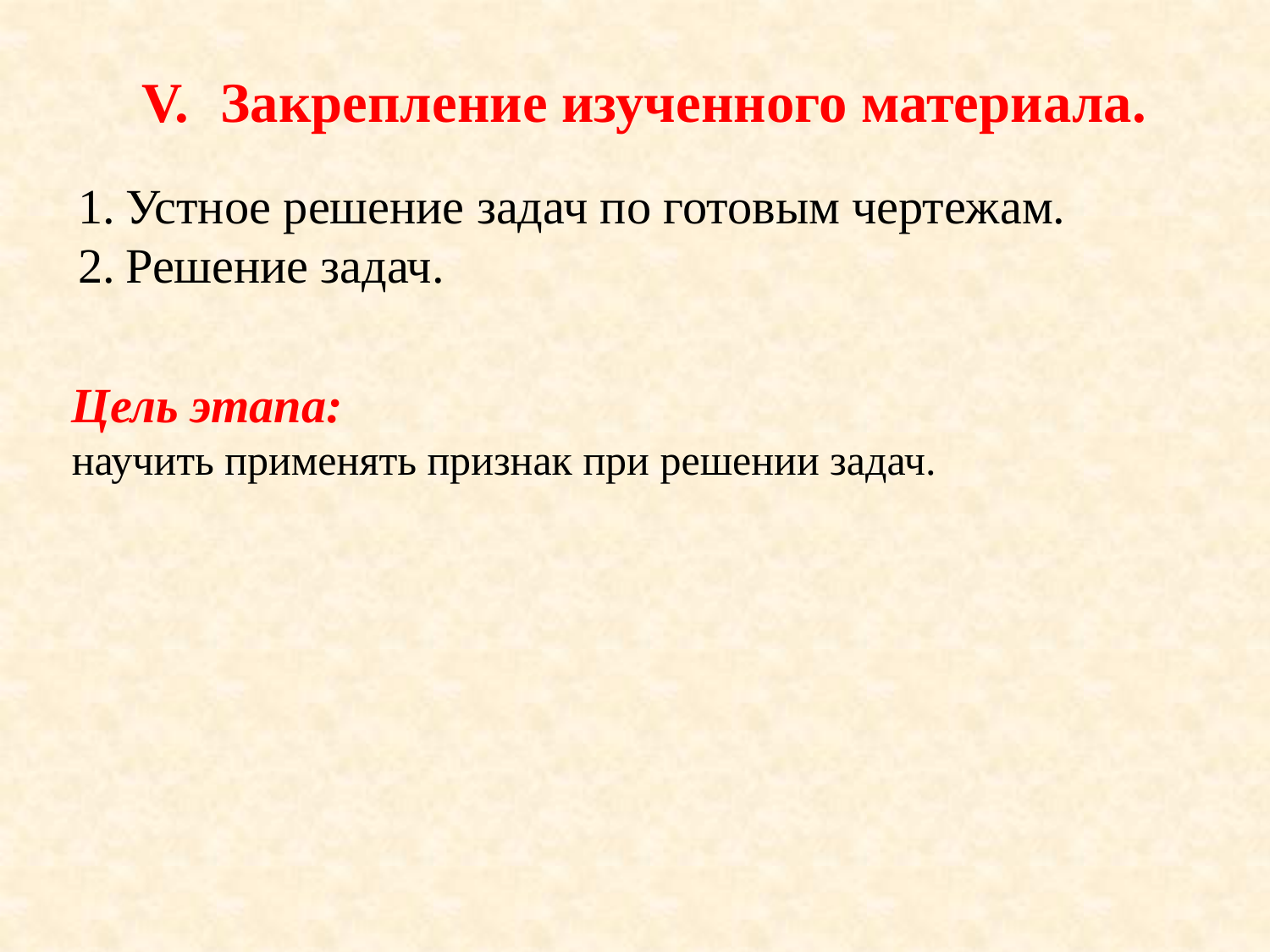

Закрепление изученного материала.
Устное решение задач по готовым чертежам.
Решение задач.
Цель этапа:
научить применять признак при решении задач.

15